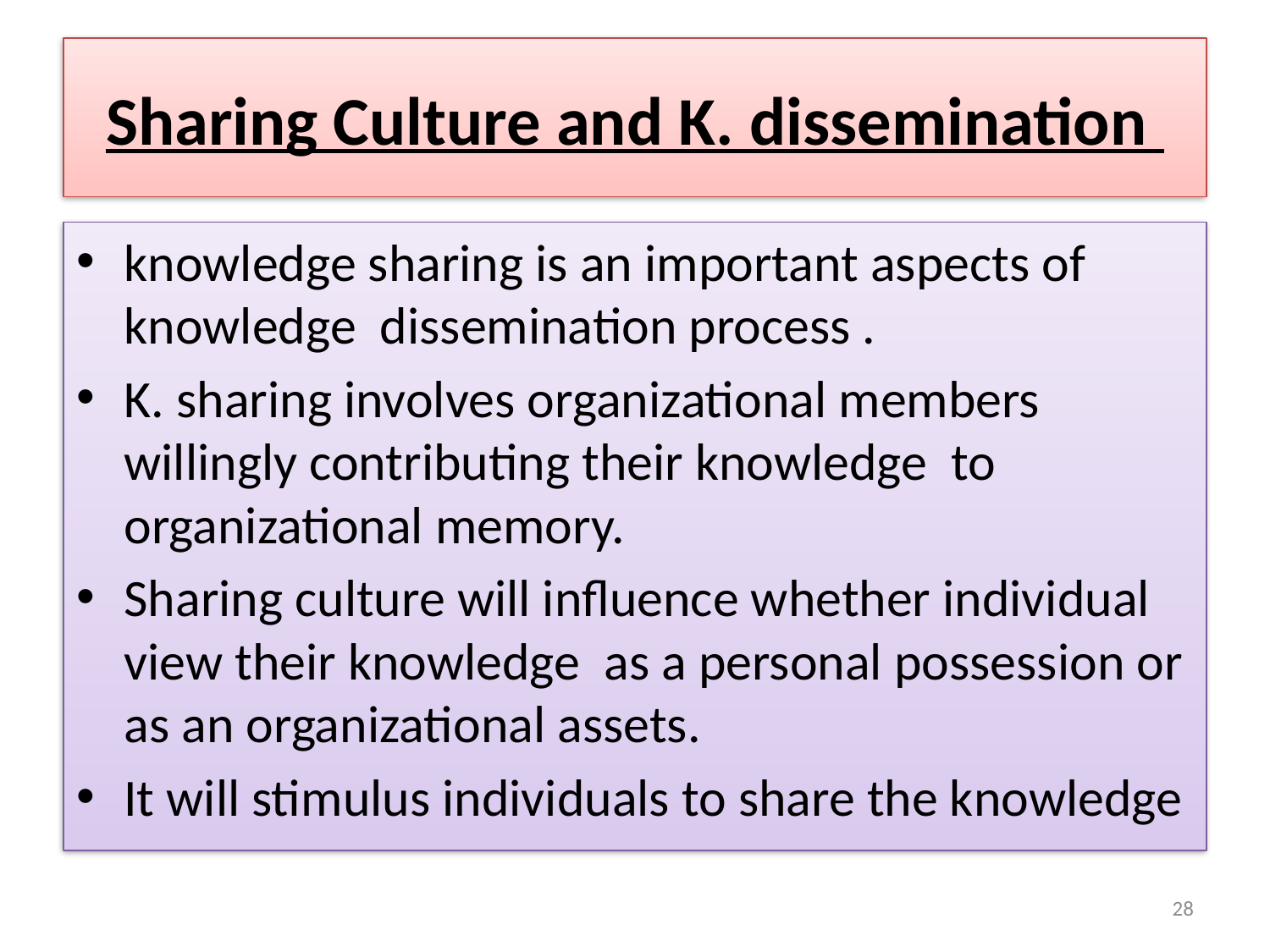

# Sharing Culture and K. dissemination
knowledge sharing is an important aspects of knowledge  dissemination process .
K. sharing involves organizational members willingly contributing their knowledge  to organizational memory.
Sharing culture will influence whether individual view their knowledge  as a personal possession or as an organizational assets.
It will stimulus individuals to share the knowledge
28